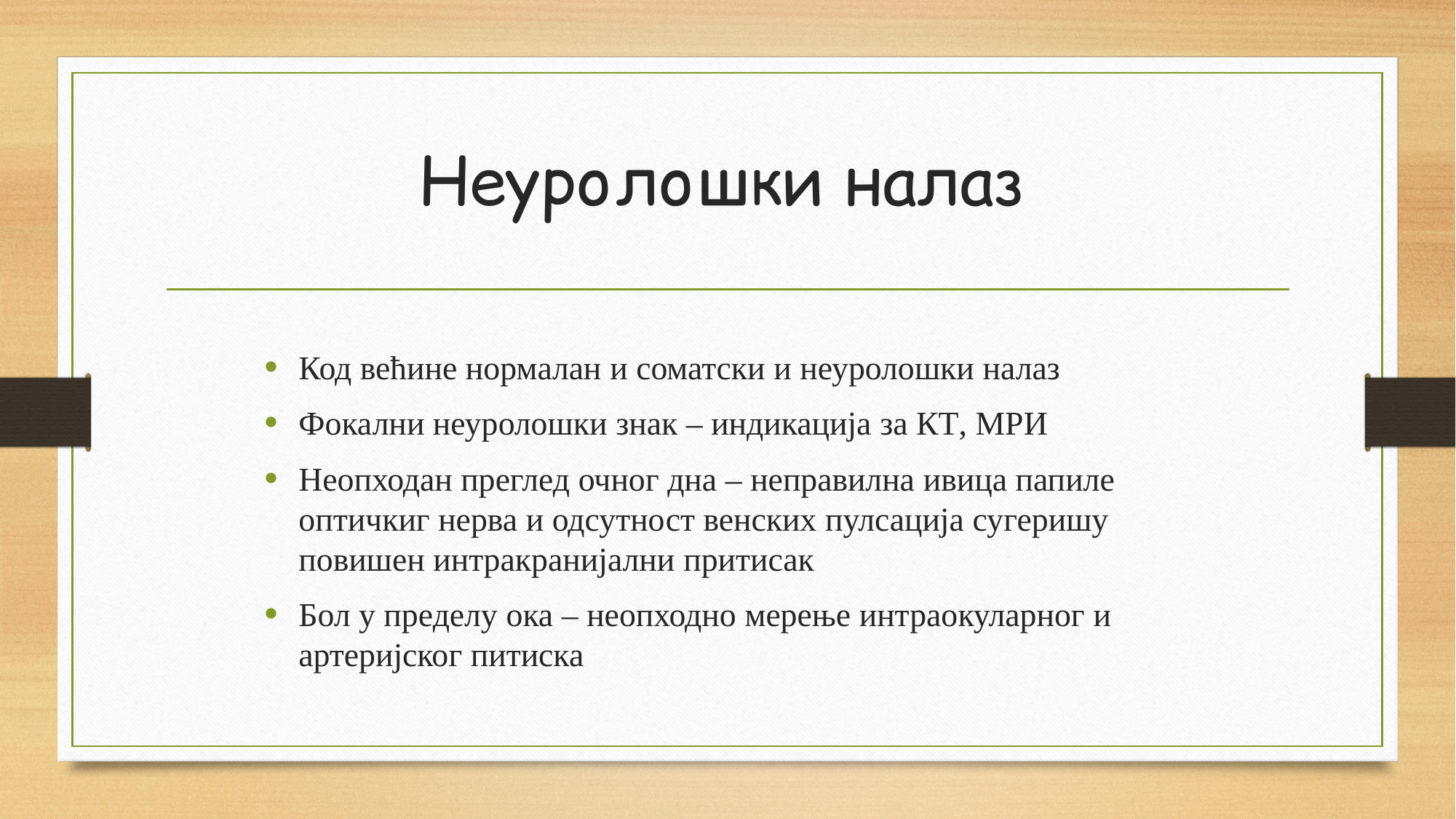

# Неуролошки налаз
Код већине нормалан и соматски и неуролошки налаз
Фокални неуролошки знак – индикација за КТ, МРИ
Неопходан преглед очног дна – неправилна ивица папиле оптичкиг нерва и одсутност венских пулсација сугеришу повишен интракранијални притисак
Бол у пределу ока – неопходно мерење интраокуларног и артеријског питиска